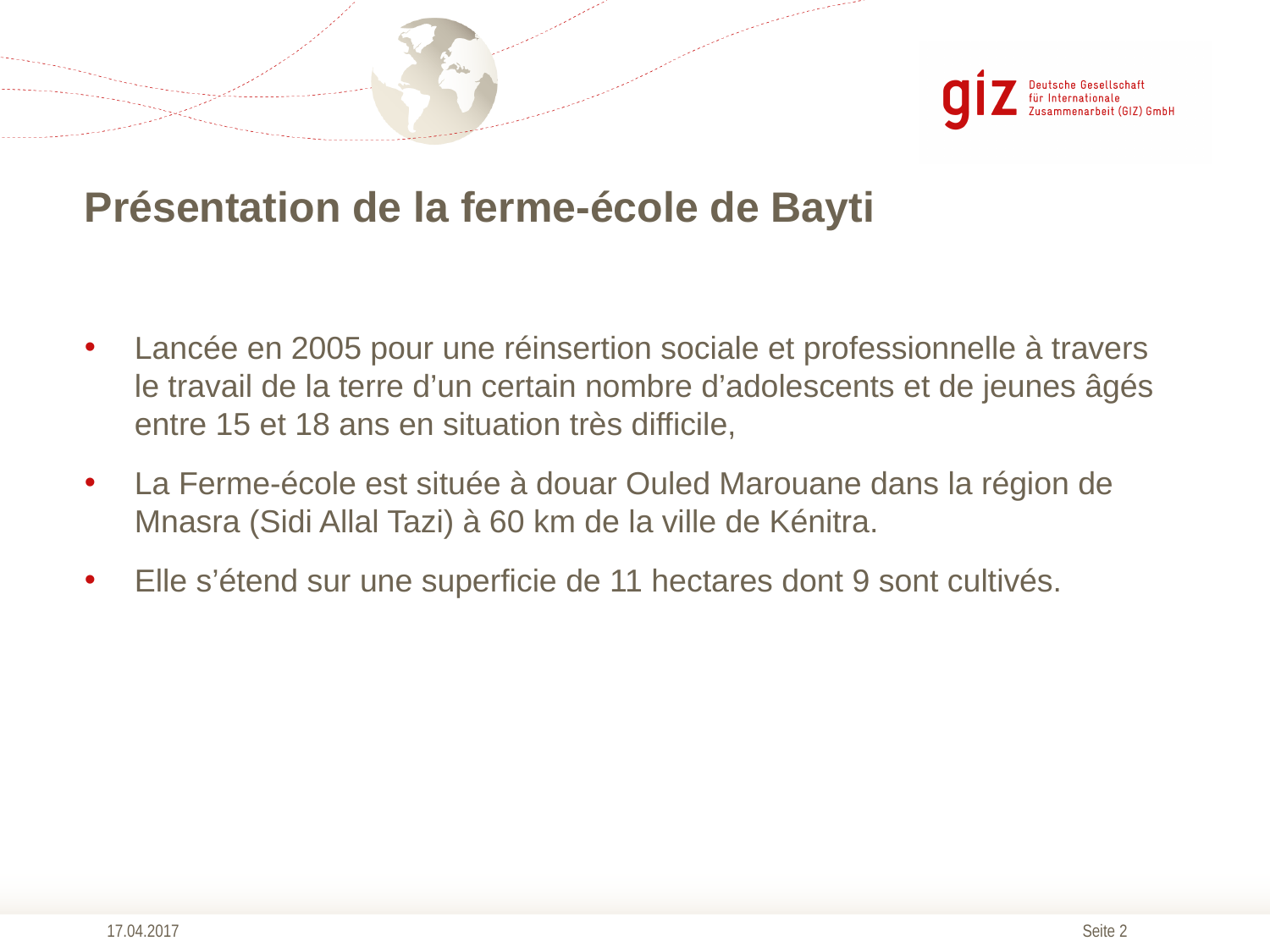

# Présentation de la ferme-école de Bayti
Lancée en 2005 pour une réinsertion sociale et professionnelle à travers le travail de la terre d’un certain nombre d’adolescents et de jeunes âgés entre 15 et 18 ans en situation très difficile,
La Ferme-école est située à douar Ouled Marouane dans la région de Mnasra (Sidi Allal Tazi) à 60 km de la ville de Kénitra.
Elle s’étend sur une superficie de 11 hectares dont 9 sont cultivés.

17.04.2017